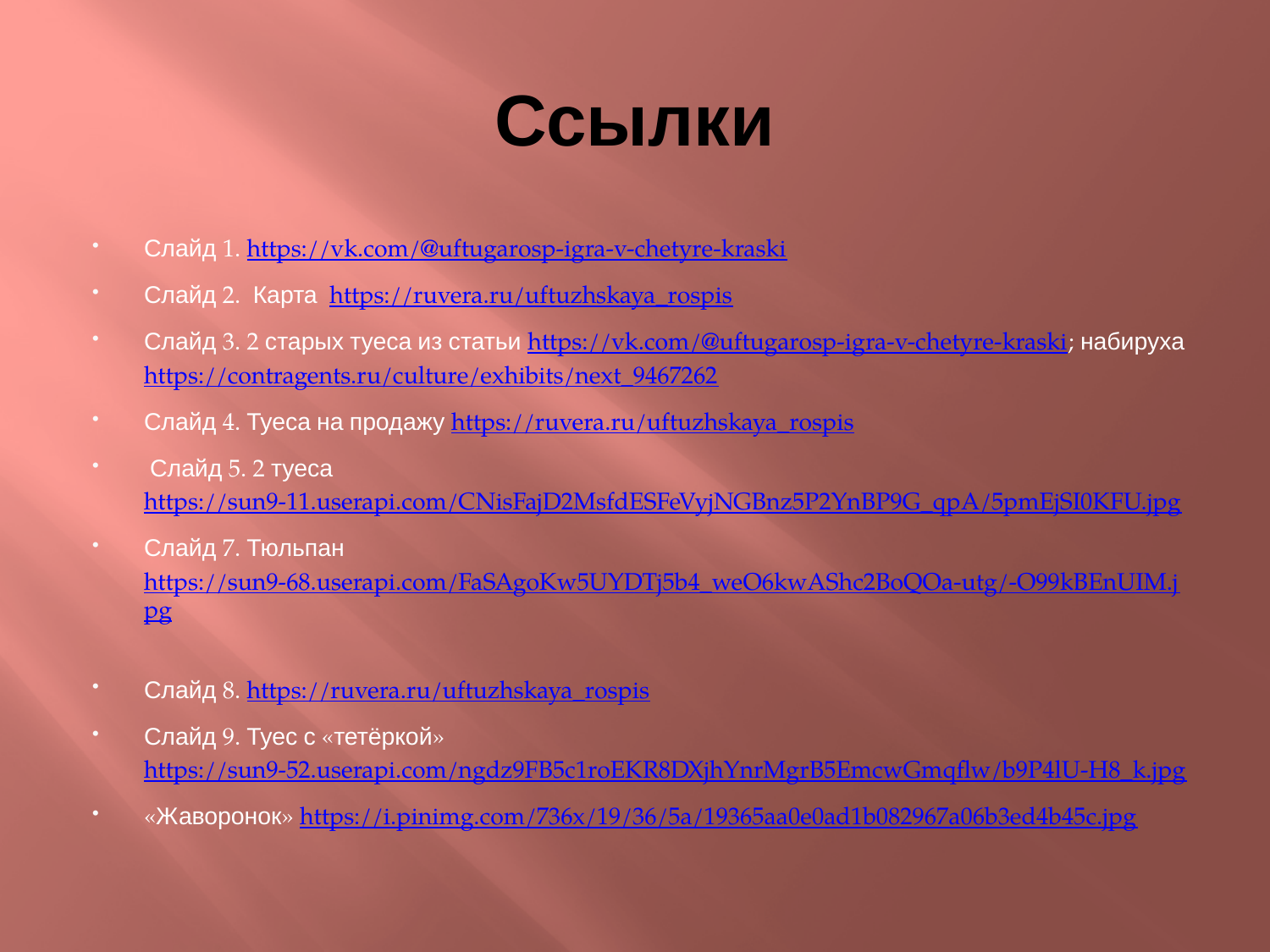

# Ссылки

Слайд 1. https://vk.com/@uftugarosp-igra-v-chetyre-kraski
Слайд 2.  Карта  https://ruvera.ru/uftuzhskaya_rospis
Слайд 3. 2 старых туеса из статьи https://vk.com/@uftugarosp-igra-v-chetyre-kraski; набируха  https://contragents.ru/culture/exhibits/next_9467262
Слайд 4. Туеса на продажу https://ruvera.ru/uftuzhskaya_rospis
 Слайд 5. 2 туеса https://sun9-11.userapi.com/CNisFajD2MsfdESFeVyjNGBnz5P2YnBP9G_qpA/5pmEjSI0KFU.jpg
Слайд 7. Тюльпан  https://sun9-68.userapi.com/FaSAgoKw5UYDTj5b4_weO6kwAShc2BoQOa-utg/-O99kBEnUIM.jpg
Слайд 8. https://ruvera.ru/uftuzhskaya_rospis
Слайд 9. Туес с «тетёркой» https://sun9-52.userapi.com/ngdz9FB5c1roEKR8DXjhYnrMgrB5EmcwGmqflw/b9P4lU-H8_k.jpg
«Жаворонок» https://i.pinimg.com/736x/19/36/5a/19365aa0e0ad1b082967a06b3ed4b45c.jpg